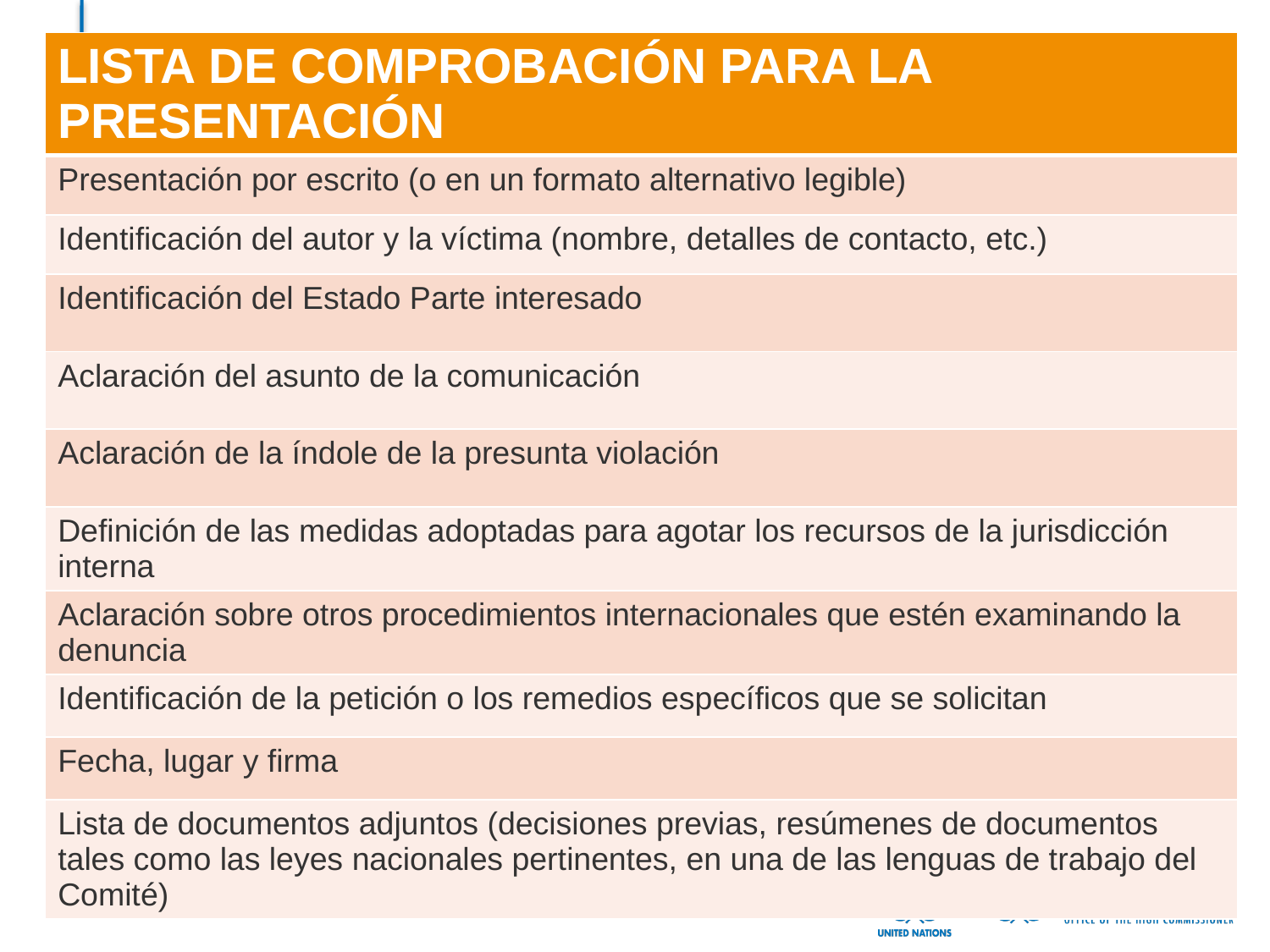

| LISTA DE COMPROBACIÓN PARA LA PRESENTACIÓN |
| --- |
| Presentación por escrito (o en un formato alternativo legible) |
| Identificación del autor y la víctima (nombre, detalles de contacto, etc.) |
| Identificación del Estado Parte interesado |
| Aclaración del asunto de la comunicación |
| Aclaración de la índole de la presunta violación |
| Definición de las medidas adoptadas para agotar los recursos de la jurisdicción interna |
| Aclaración sobre otros procedimientos internacionales que estén examinando la denuncia |
| Identificación de la petición o los remedios específicos que se solicitan |
| Fecha, lugar y firma |
| Lista de documentos adjuntos (decisiones previas, resúmenes de documentos tales como las leyes nacionales pertinentes, en una de las lenguas de trabajo del Comité) |
#